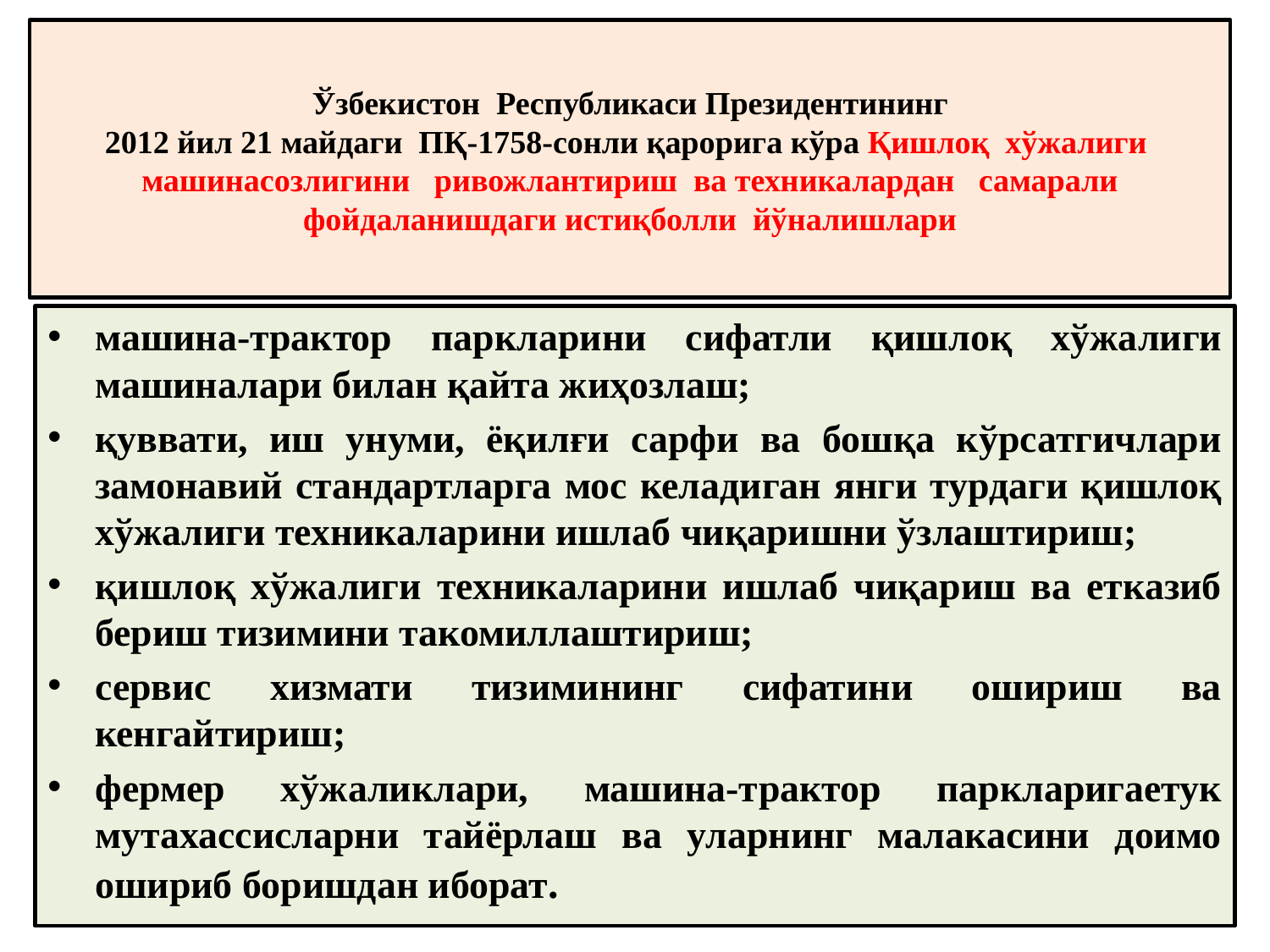

# Ўзбекистон  Республикаси Президентининг 2012 йил 21 майдаги  ПҚ-1758-сонли қарорига кўра Қишлоқ  хўжалиги  машинасозлигини   ривожлантириш  ва техникалардан   самарали фойдаланишдаги истиқболли  йўналишлари
машина-трактор паркларини сифатли қишлоқ хўжалиги машиналари билан қайта жиҳозлаш;
қуввати, иш унуми, ёқилғи сарфи ва бошқа кўрсатгичлари замонавий стандартларга мос келадиган янги турдаги қишлоқ хўжалиги техникаларини ишлаб чиқаришни ўзлаштириш;
қишлоқ хўжалиги техникаларини ишлаб чиқариш ва етказиб бериш тизимини такомиллаштириш;
сервис хизмати тизимининг сифатини ошириш ва кенгайтириш;
фермер хўжаликлари, машина-трактор паркларигаетук мутахассисларни тайёрлаш ва уларнинг малакасини доимо ошириб боришдан иборат.